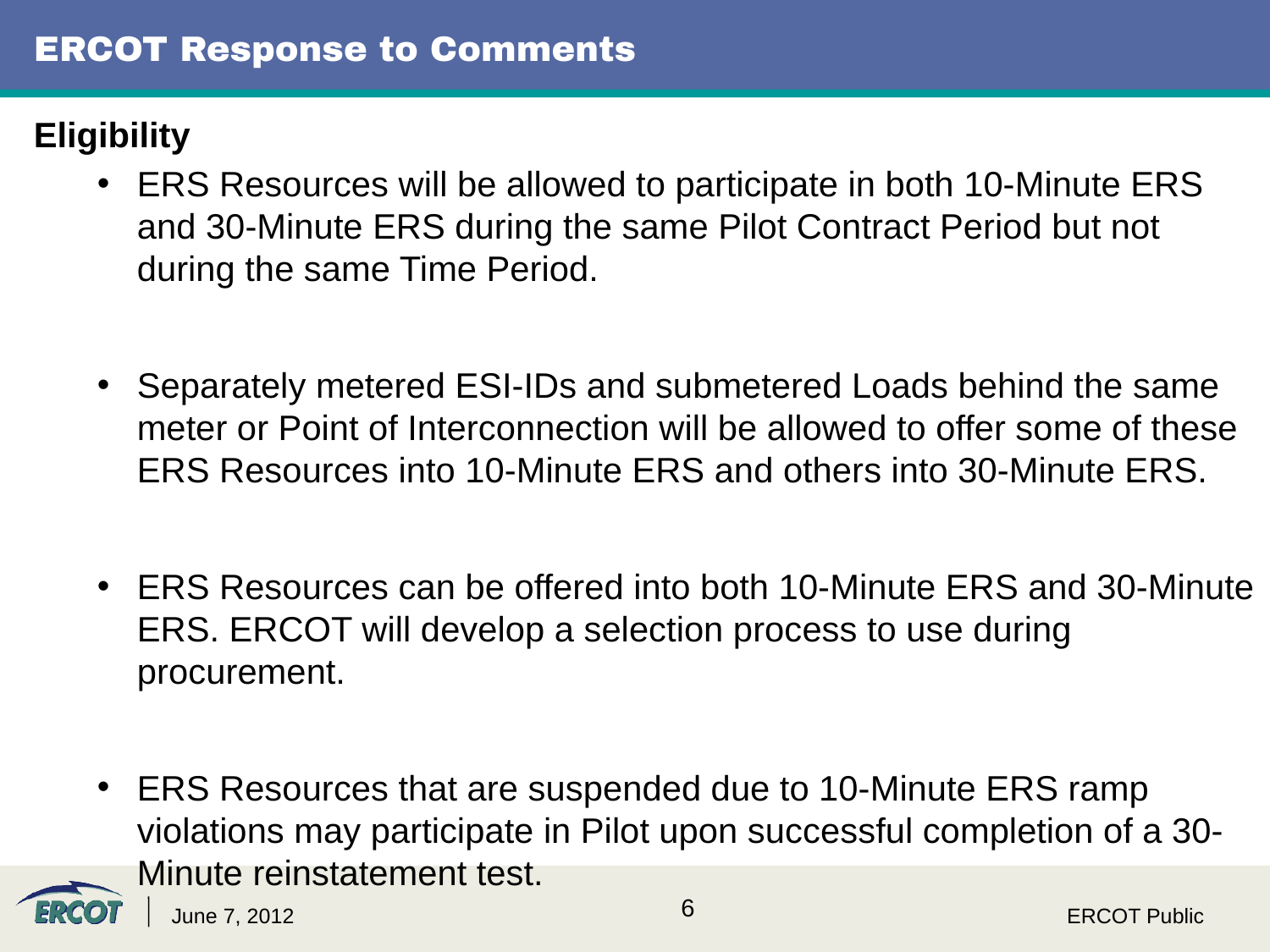

# ERCOT Response to Comments
Eligibility
ERS Resources will be allowed to participate in both 10-Minute ERS  and 30-Minute ERS during the same Pilot Contract Period but not during the same Time Period.

Separately metered ESI-IDs and submetered Loads behind the same meter or Point of Interconnection will be allowed to offer some of these ERS Resources into 10-Minute ERS and others into 30-Minute ERS.

ERS Resources can be offered into both 10-Minute ERS and 30-Minute ERS. ERCOT will develop a selection process to use during procurement.

ERS Resources that are suspended due to 10-Minute ERS ramp violations may participate in Pilot upon successful completion of a 30-Minute reinstatement test.

June 7, 2012
ERCOT Public